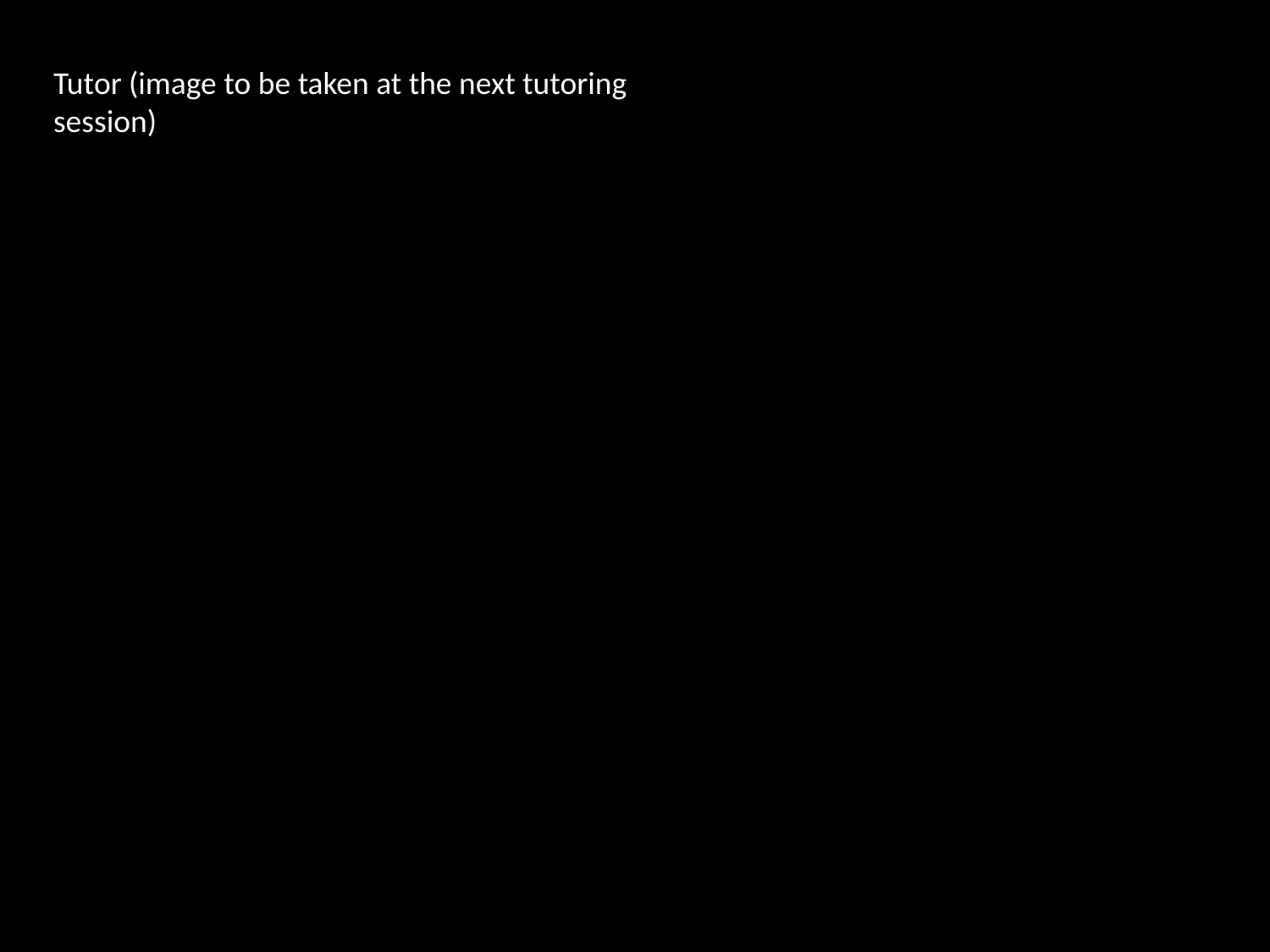

Tutor (image to be taken at the next tutoring session)